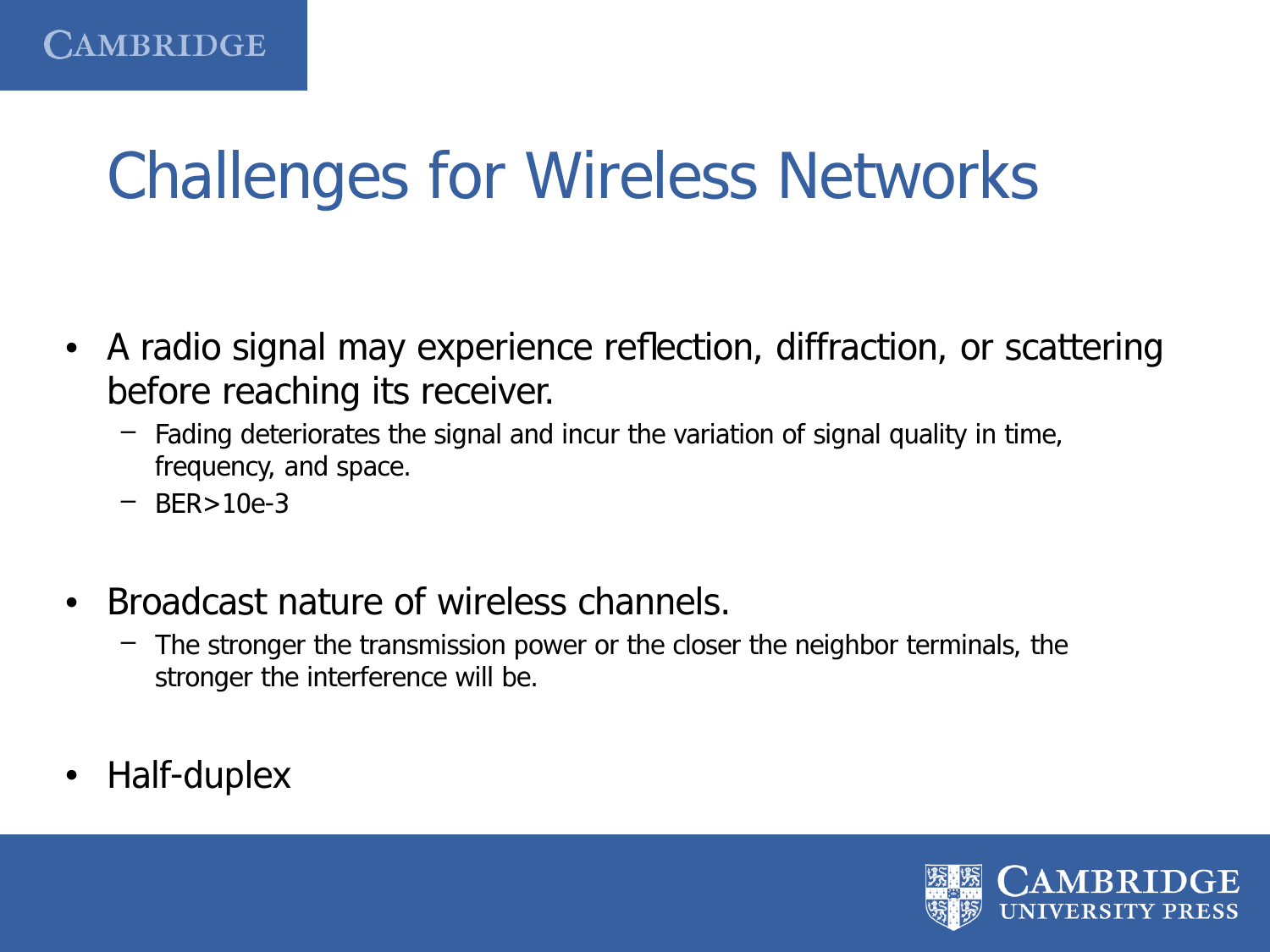

# Challenges for Wireless Networks
A radio signal may experience reflection, diffraction, or scattering before reaching its receiver.
Fading deteriorates the signal and incur the variation of signal quality in time, frequency, and space.
BER>10e-3

Broadcast nature of wireless channels.
The stronger the transmission power or the closer the neighbor terminals, the stronger the interference will be.

Half-duplex